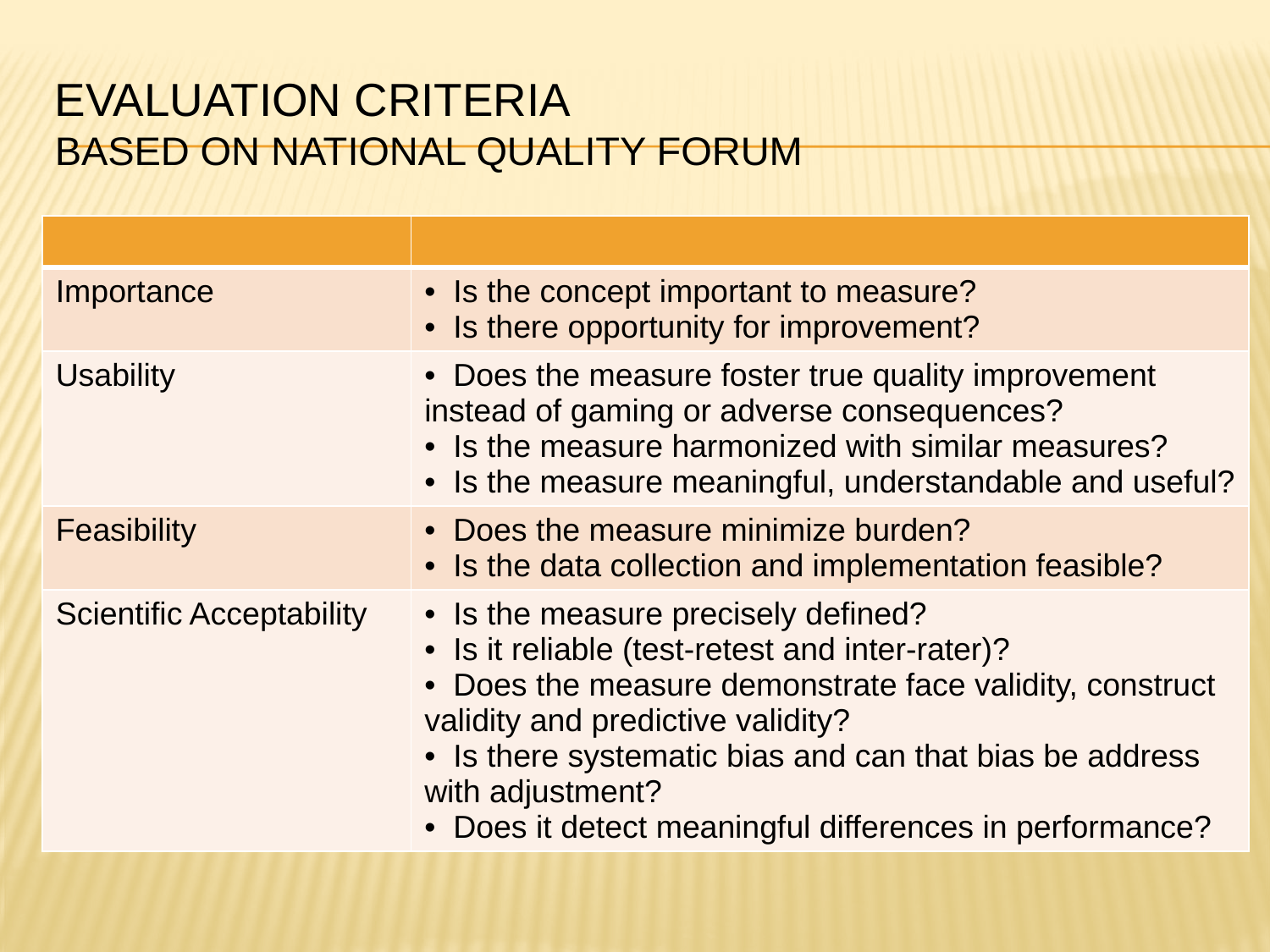

# Evaluation Criteria Based on National Quality Forum
|  |  |
| --- | --- |
| Importance | Is the concept important to measure? Is there opportunity for improvement? |
| Usability | Does the measure foster true quality improvement instead of gaming or adverse consequences? Is the measure harmonized with similar measures? Is the measure meaningful, understandable and useful? |
| Feasibility | Does the measure minimize burden? Is the data collection and implementation feasible? |
| Scientific Acceptability | Is the measure precisely defined? Is it reliable (test-retest and inter-rater)? Does the measure demonstrate face validity, construct validity and predictive validity? Is there systematic bias and can that bias be address with adjustment? Does it detect meaningful differences in performance? |